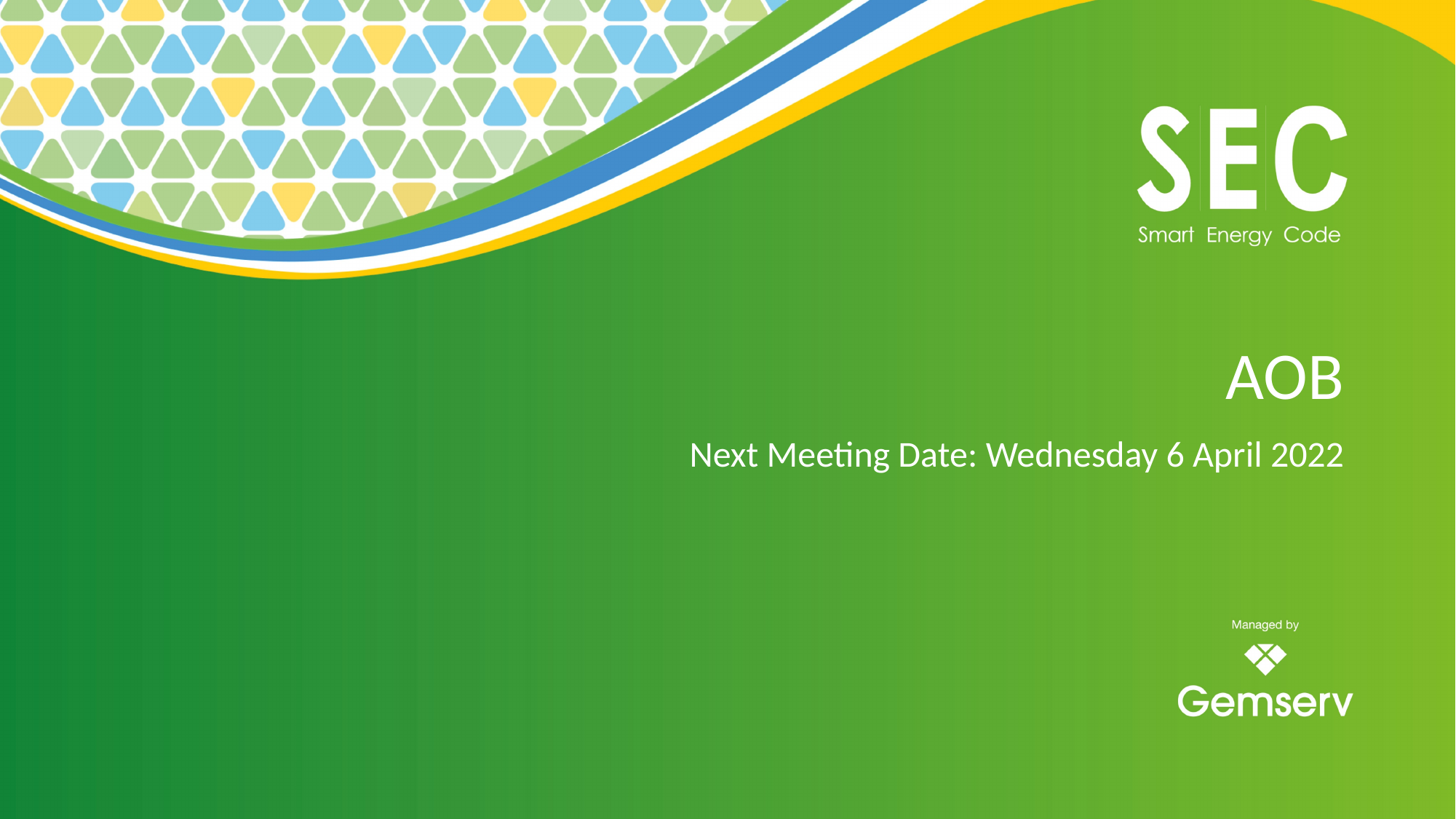

# AOB
Next Meeting Date: Wednesday 6 April 2022